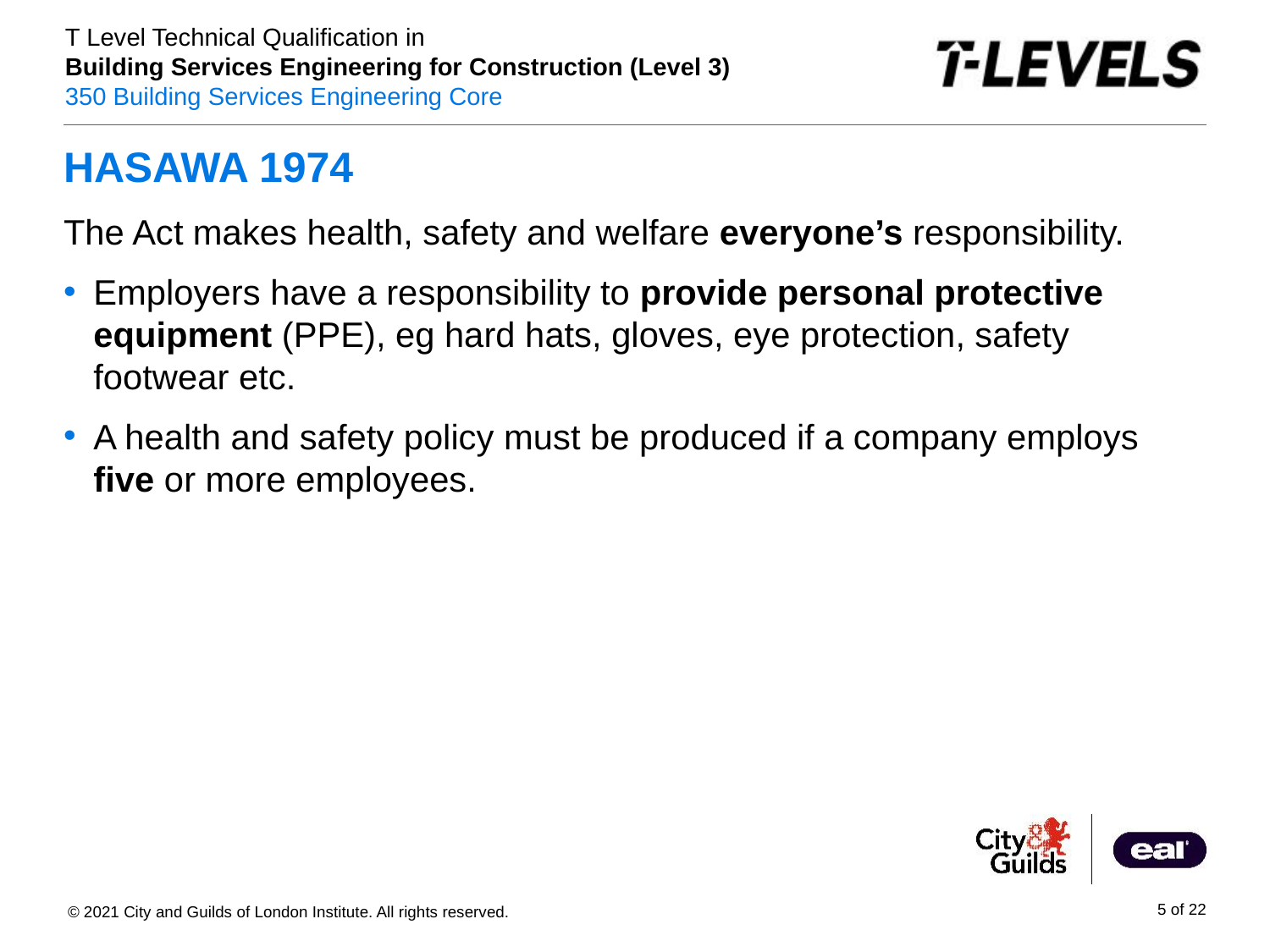

# HASAWA 1974
The Act makes health, safety and welfare everyone’s responsibility.
Employers have a responsibility to provide personal protective equipment (PPE), eg hard hats, gloves, eye protection, safety footwear etc.
A health and safety policy must be produced if a company employs five or more employees.